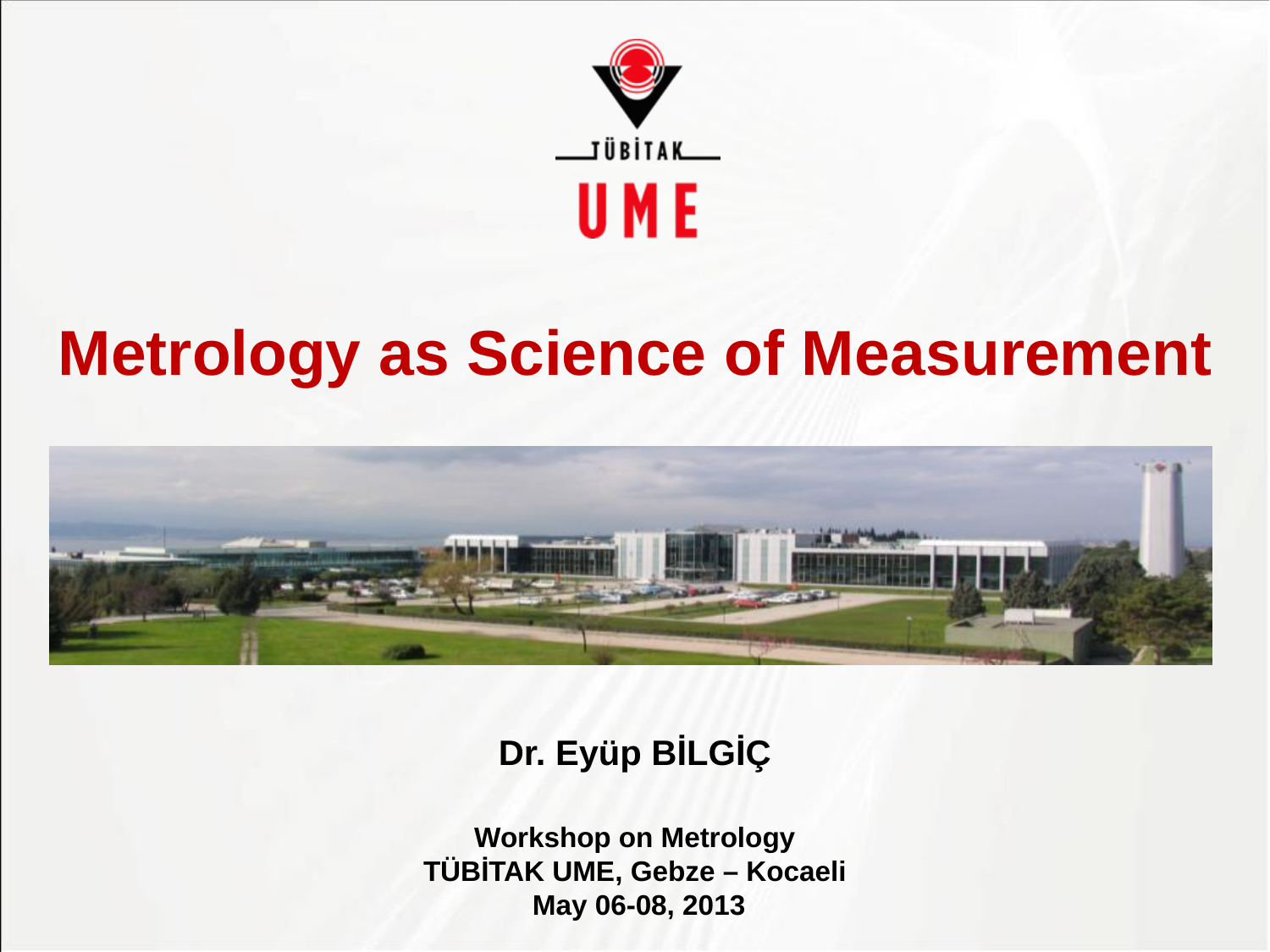

# Metrology as Science of Measurement
Dr. Eyüp BİLGİÇ

Workshop on Metrology
TÜBİTAK UME, Gebze – Kocaeli
 May 06-08, 2013